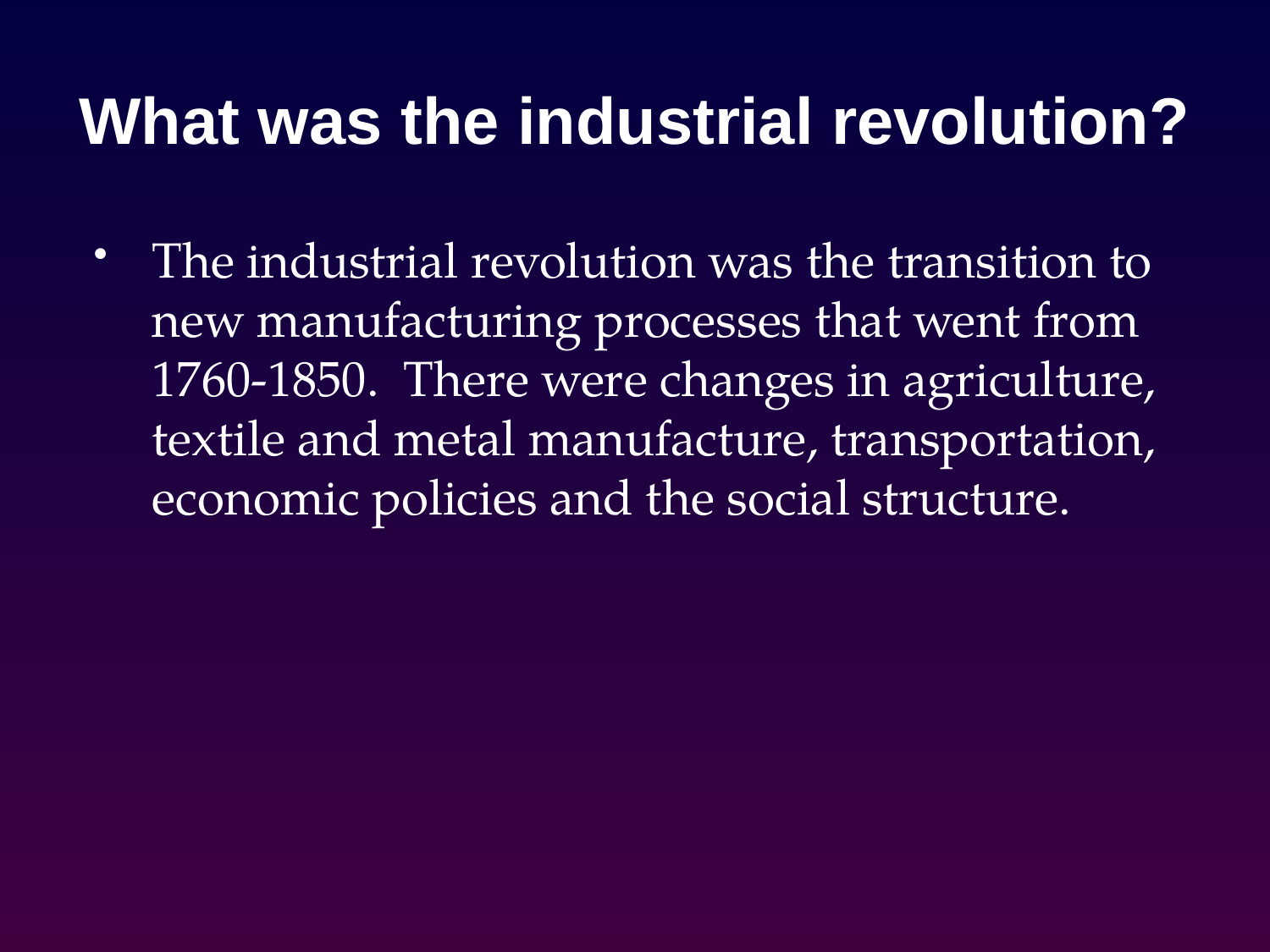

# What was the industrial revolution?
The industrial revolution was the transition to new manufacturing processes that went from 1760-1850.  There were changes in agriculture, textile and metal manufacture, transportation, economic policies and the social structure.